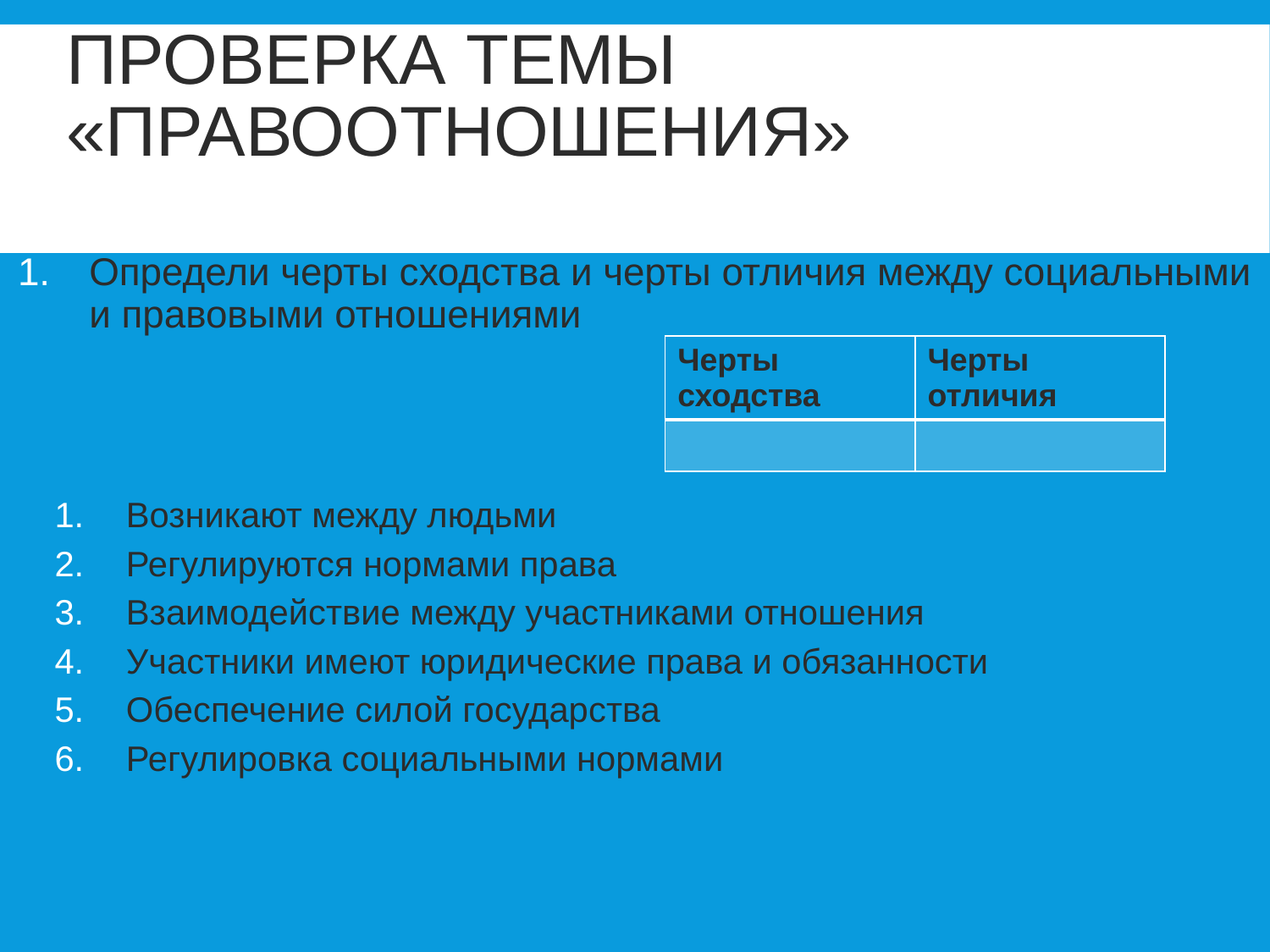

# Проверка темы «Правоотношения»
Определи черты сходства и черты отличия между социальными и правовыми отношениями

Возникают между людьми
Регулируются нормами права
Взаимодействие между участниками отношения
Участники имеют юридические права и обязанности
Обеспечение силой государства
Регулировка социальными нормами

| Черты сходства | Черты отличия |
| --- | --- |
|  |  |